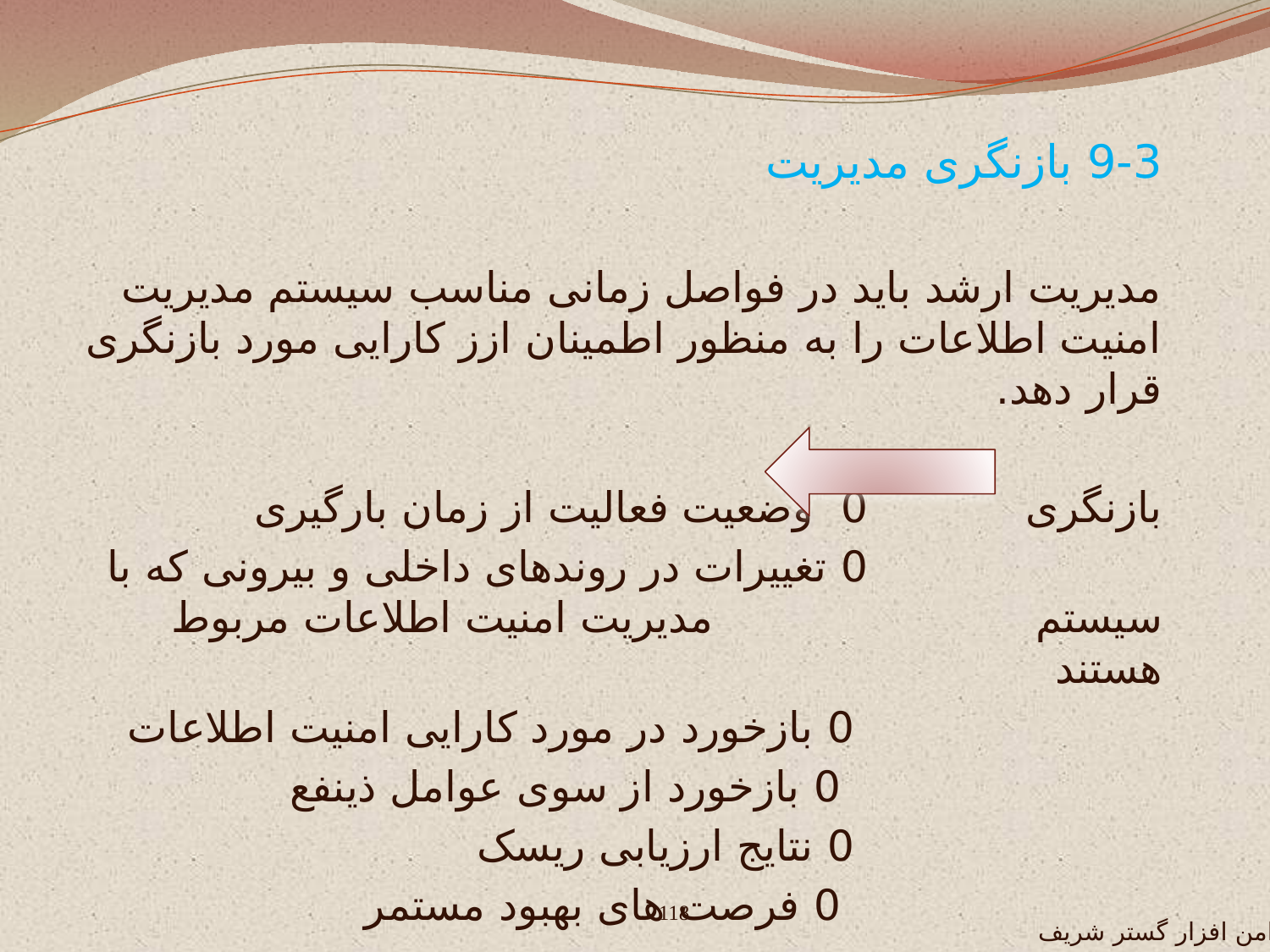

9-3 بازنگری مدیریت

مدیریت ارشد باید در فواصل زمانی مناسب سیستم مدیریت امنیت اطلاعات را به منظور اطمینان ازز کارایی مورد بازنگری قرار دهد.

بازنگری 		   0  وضعیت فعالیت از زمان بارگیری
			   0 تغییرات در روندهای داخلی و بیرونی که با سیستم   			     مدیریت امنیت اطلاعات مربوط هستند
			    0 بازخورد در مورد کارایی امنیت اطلاعات
	    		     0 بازخورد از سوی عوامل ذینفع
			    0 نتایج ارزیابی ریسک
			     0 فرصت های بهبود مستمر